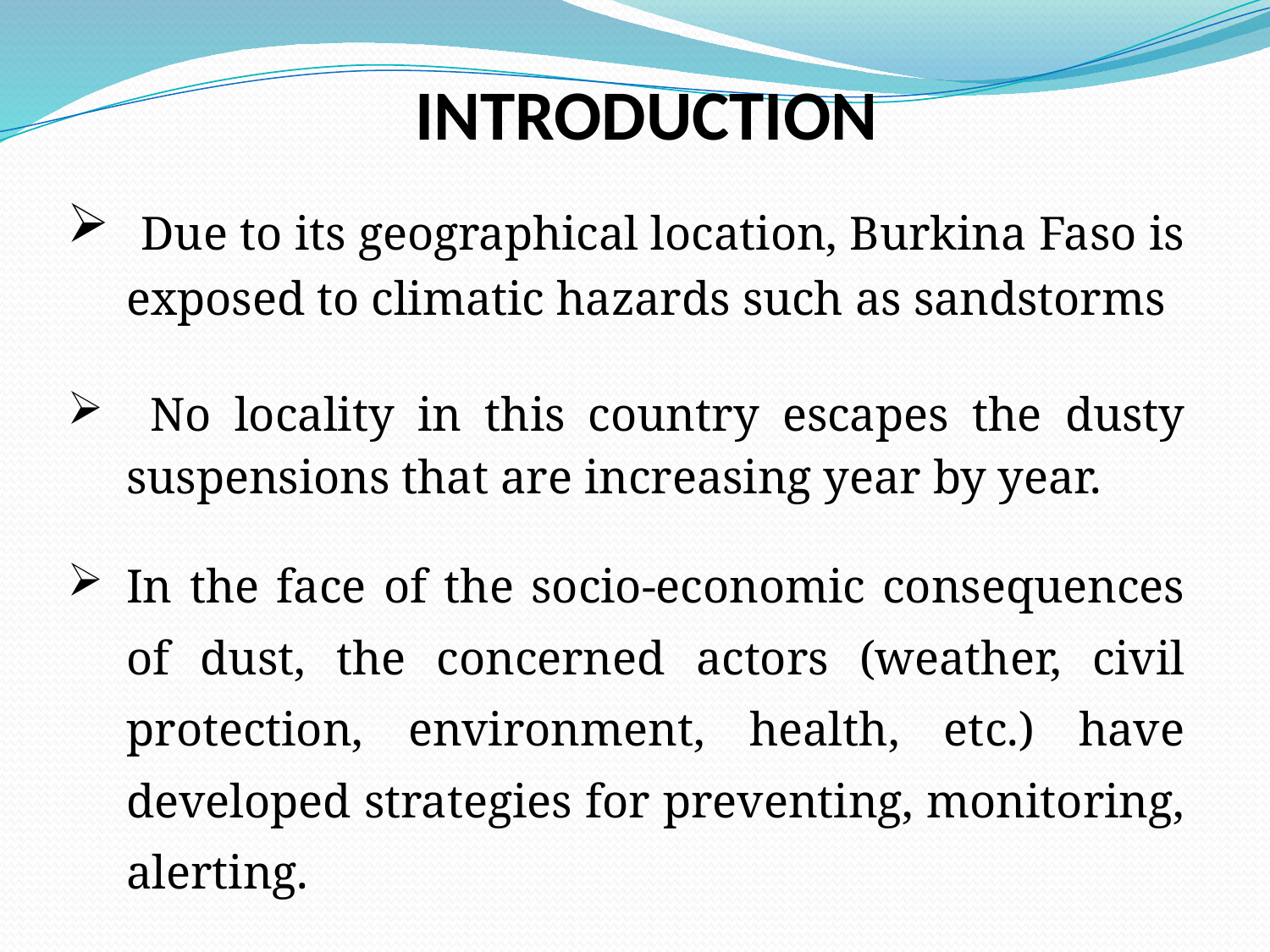

INTRODUCTION
 Due to its geographical location, Burkina Faso is exposed to climatic hazards such as sandstorms
 No locality in this country escapes the dusty suspensions that are increasing year by year.
In the face of the socio-economic consequences of dust, the concerned actors (weather, civil protection, environment, health, etc.) have developed strategies for preventing, monitoring, alerting.